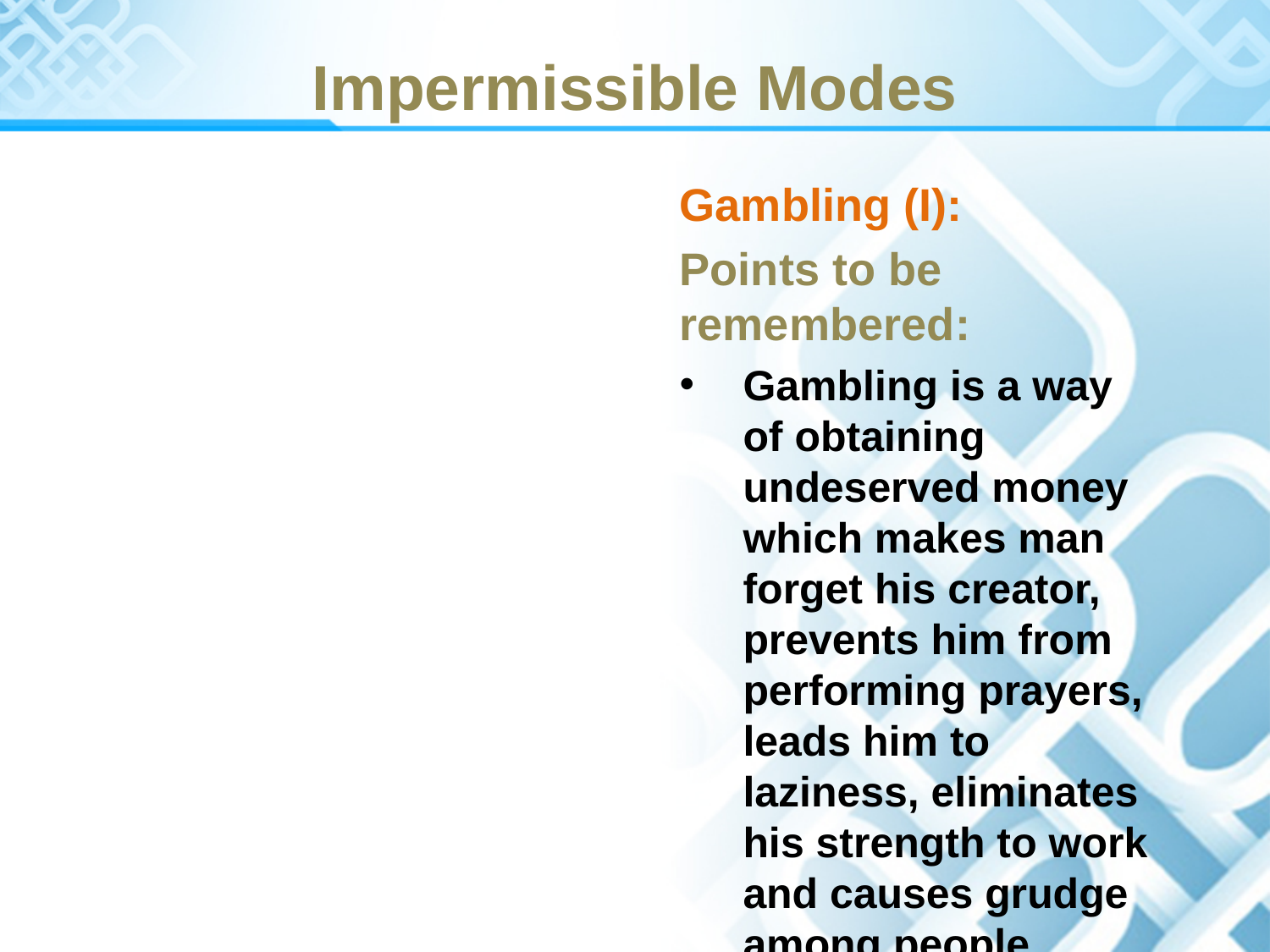

Impermissible Modes
Gambling (I):
Points to be remembered:
Gambling is a way of obtaining undeserved money which makes man forget his creator, prevents him from performing prayers, leads him to laziness, eliminates his strength to work and causes grudge among people.